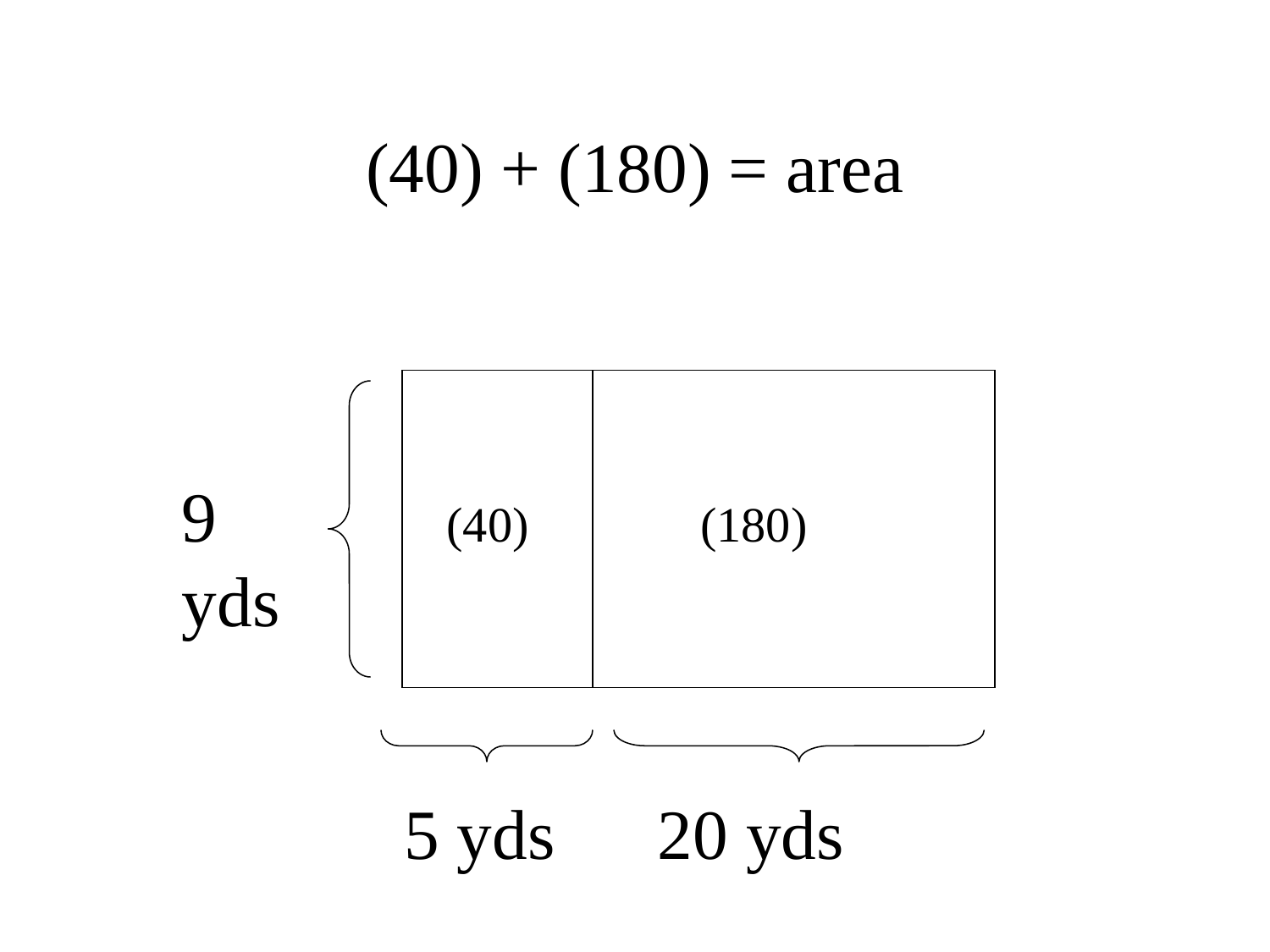

(40) + (180) = area

9 yds
(40)
(180)

5 yds
   20 yds